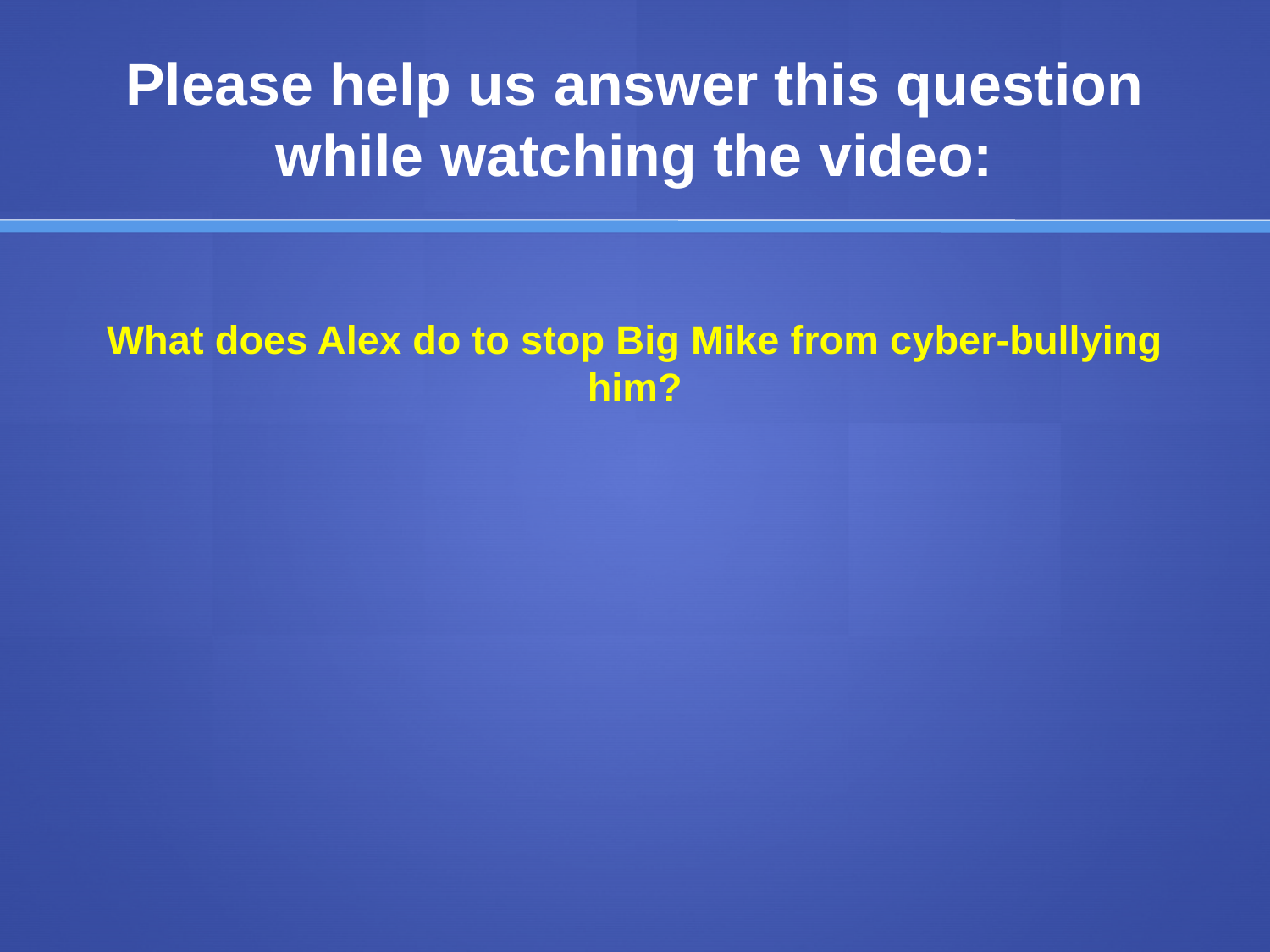

Please help us answer this question while watching the video:
# What does Alex do to stop Big Mike from cyber-bullying him?